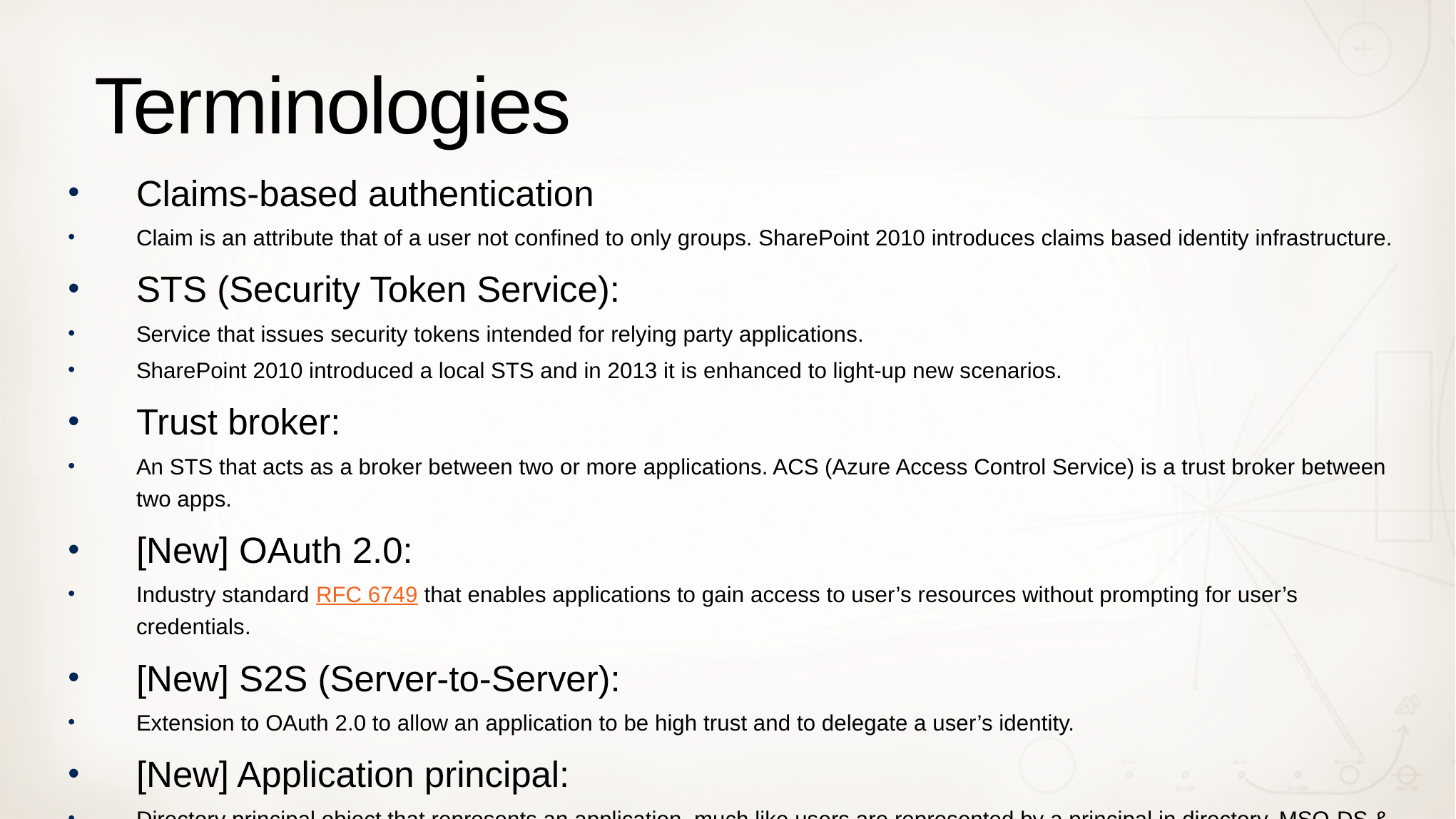

# Terminologies
Claims-based authentication
Claim is an attribute that of a user not confined to only groups. SharePoint 2010 introduces claims based identity infrastructure.
STS (Security Token Service):
Service that issues security tokens intended for relying party applications.
SharePoint 2010 introduced a local STS and in 2013 it is enhanced to light-up new scenarios.
Trust broker:
An STS that acts as a broker between two or more applications. ACS (Azure Access Control Service) is a trust broker between two apps.
[New] OAuth 2.0:
Industry standard RFC 6749 that enables applications to gain access to user’s resources without prompting for user’s credentials.
[New] S2S (Server-to-Server):
Extension to OAuth 2.0 to allow an application to be high trust and to delegate a user’s identity.
[New] Application principal:
Directory principal object that represents an application, much like users are represented by a principal in directory, MSO-DS & AD